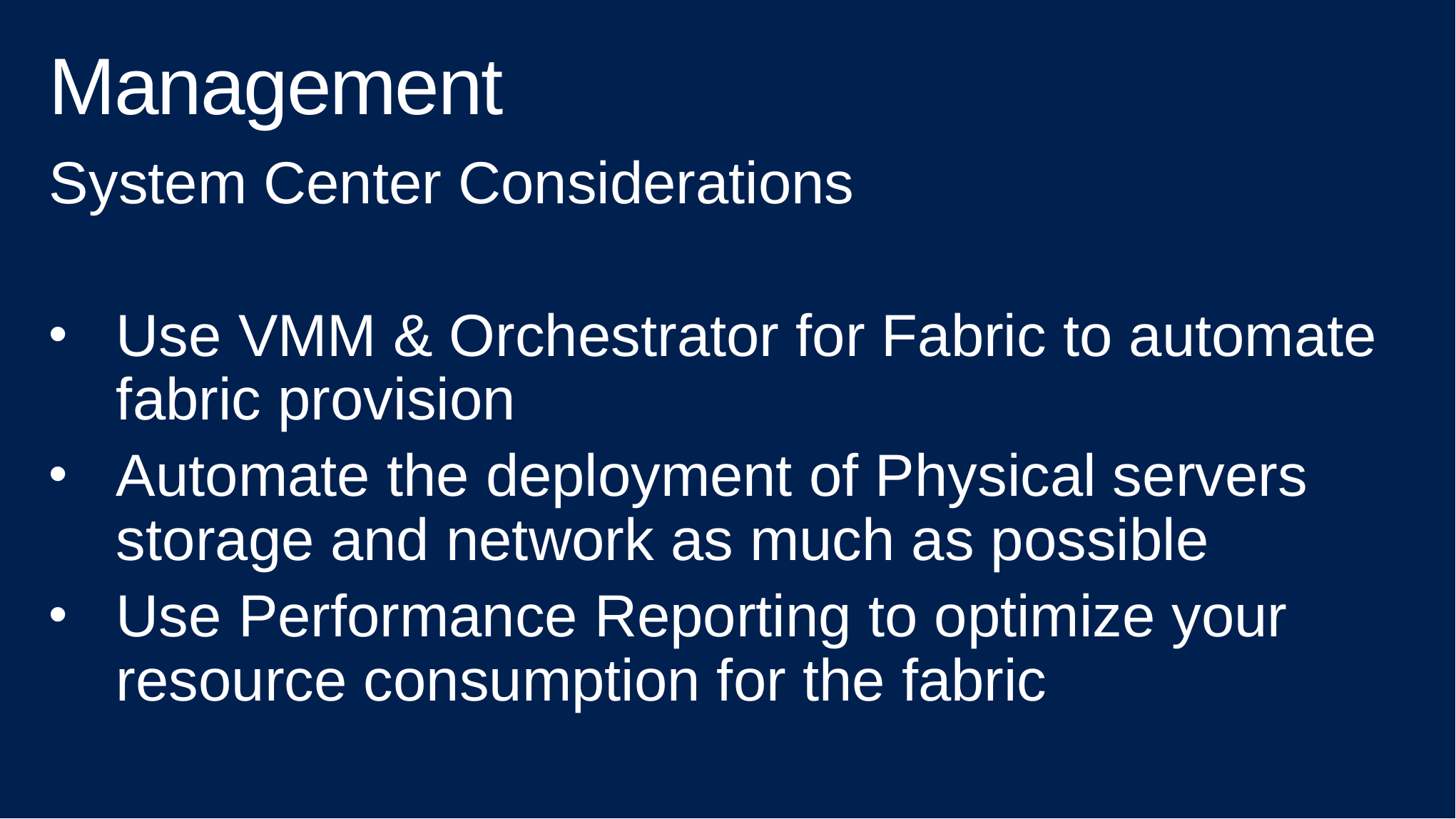

# Management
System Center Considerations

Use VMM & Orchestrator for Fabric to automate fabric provision
Automate the deployment of Physical servers storage and network as much as possible
Use Performance Reporting to optimize your resource consumption for the fabric